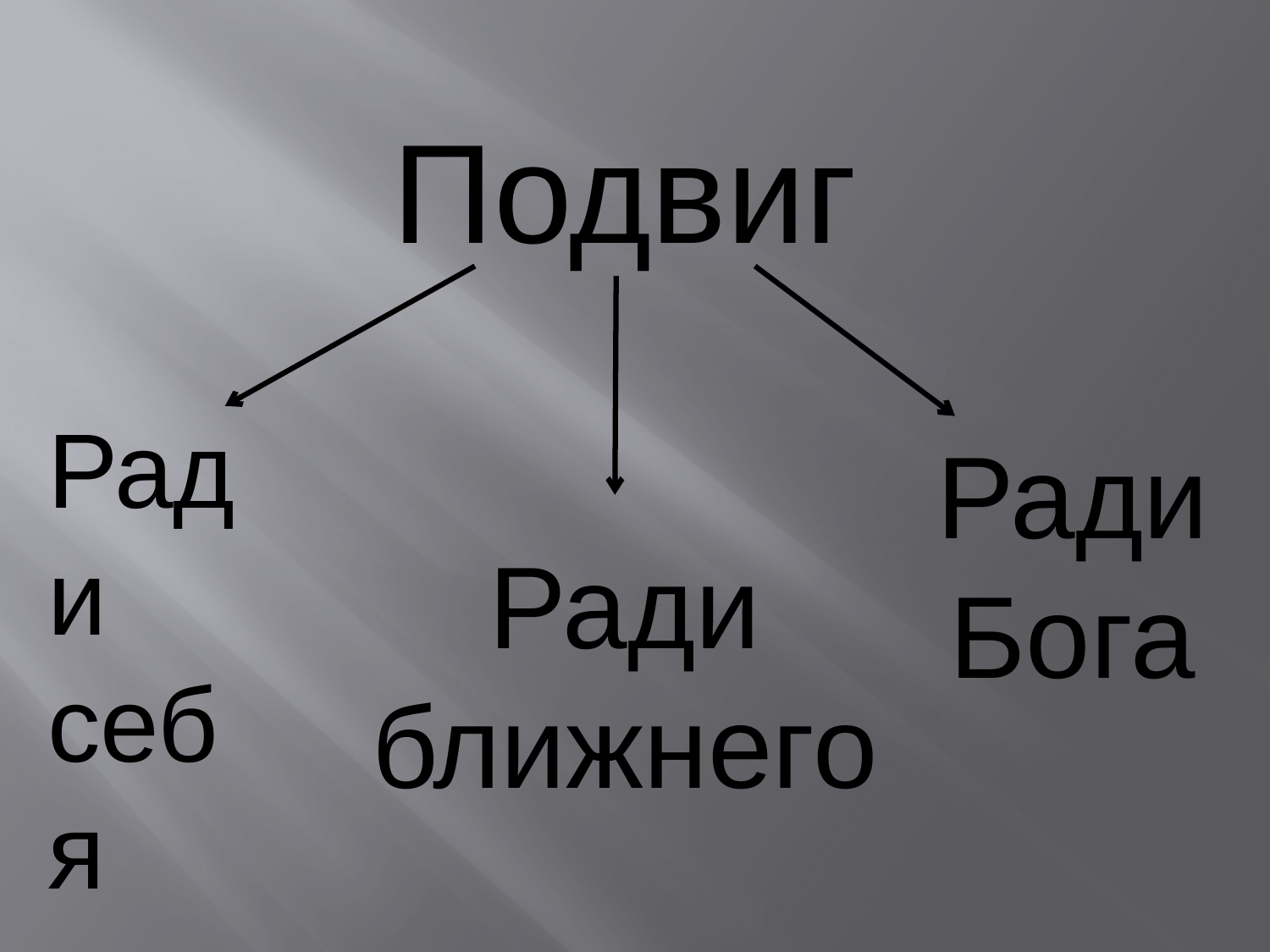

Подвиг
Ради себя
Ради Бога
Ради ближнего